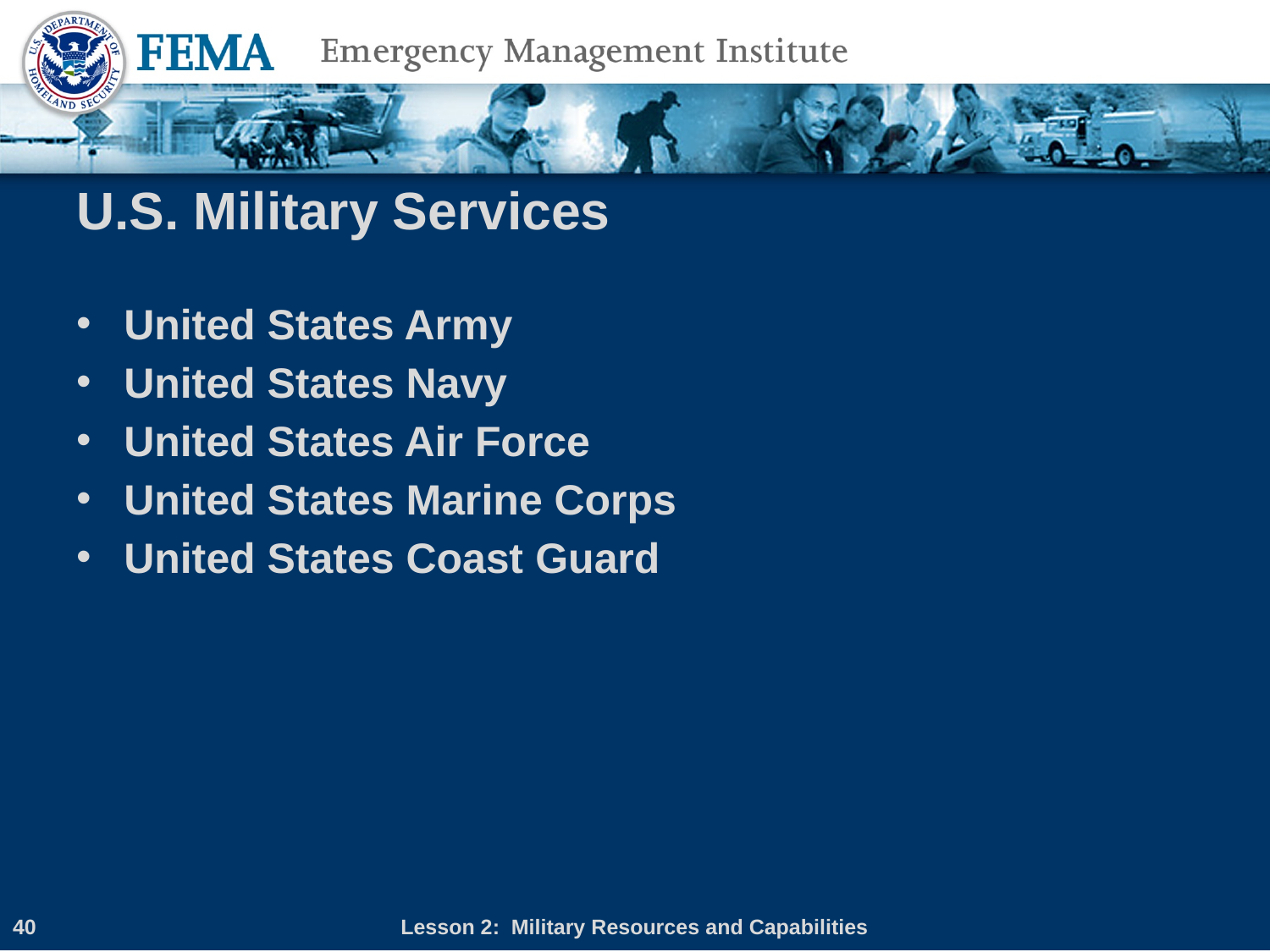

# U.S. Military Services
United States Army
United States Navy
United States Air Force
United States Marine Corps
United States Coast Guard
40
Lesson 2:  Military Resources and Capabilities